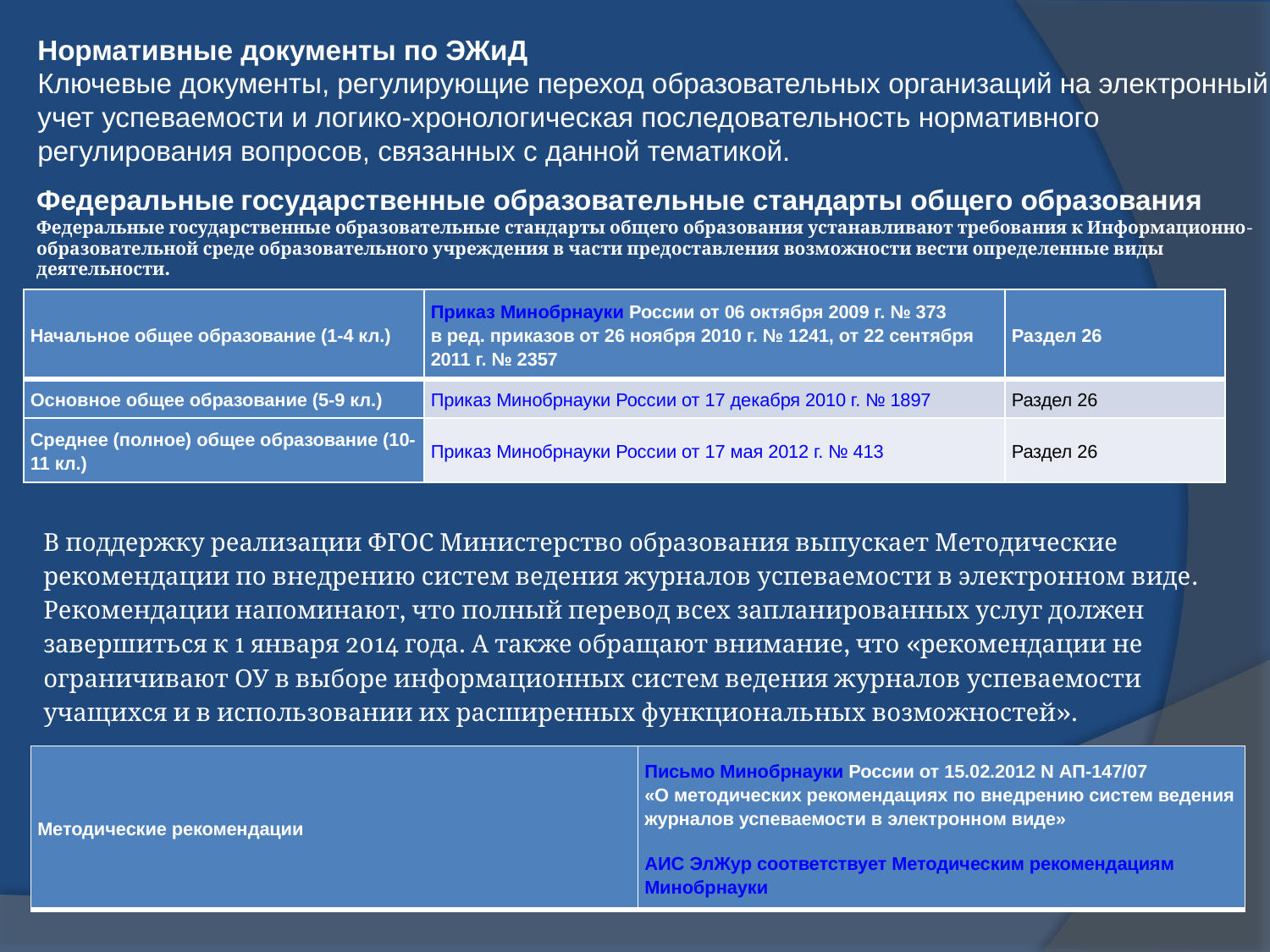

Нормативные документы по ЭЖиД
Ключевые документы, регулирующие переход образовательных организаций на электронный учет успеваемости и логико-хронологическая последовательность нормативного регулирования вопросов, связанных с данной тематикой.
Федеральные государственные образовательные стандарты общего образования
Федеральные государственные образовательные стандарты общего образования устанавливают требования к Информационно-образовательной среде образовательного учреждения в части предоставления возможности вести определенные виды деятельности.
| Начальное общее образование (1-4 кл.) | Приказ Минобрнауки России от 06 октября 2009 г. № 373 в ред. приказов от 26 ноября 2010 г. № 1241, от 22 сентября 2011 г. № 2357 | Раздел 26 |
| --- | --- | --- |
| Основное общее образование (5-9 кл.) | Приказ Минобрнауки России от 17 декабря 2010 г. № 1897 | Раздел 26 |
| Среднее (полное) общее образование (10-11 кл.) | Приказ Минобрнауки России от 17 мая 2012 г. № 413 | Раздел 26 |
В поддержку реализации ФГОС Министерство образования выпускает Методические рекомендации по внедрению систем ведения журналов успеваемости в электронном виде.
Рекомендации напоминают, что полный перевод всех запланированных услуг должен завершиться к 1 января 2014 года. А также обращают внимание, что «рекомендации не ограничивают ОУ в выборе информационных систем ведения журналов успеваемости учащихся и в использовании их расширенных функциональных возможностей».
| Методические рекомендации | Письмо Минобрнауки России от 15.02.2012 N АП-147/07 «О методических рекомендациях по внедрению систем ведения журналов успеваемости в электронном виде» АИС ЭлЖур соответствует Методическим рекомендациям Минобрнауки |
| --- | --- |